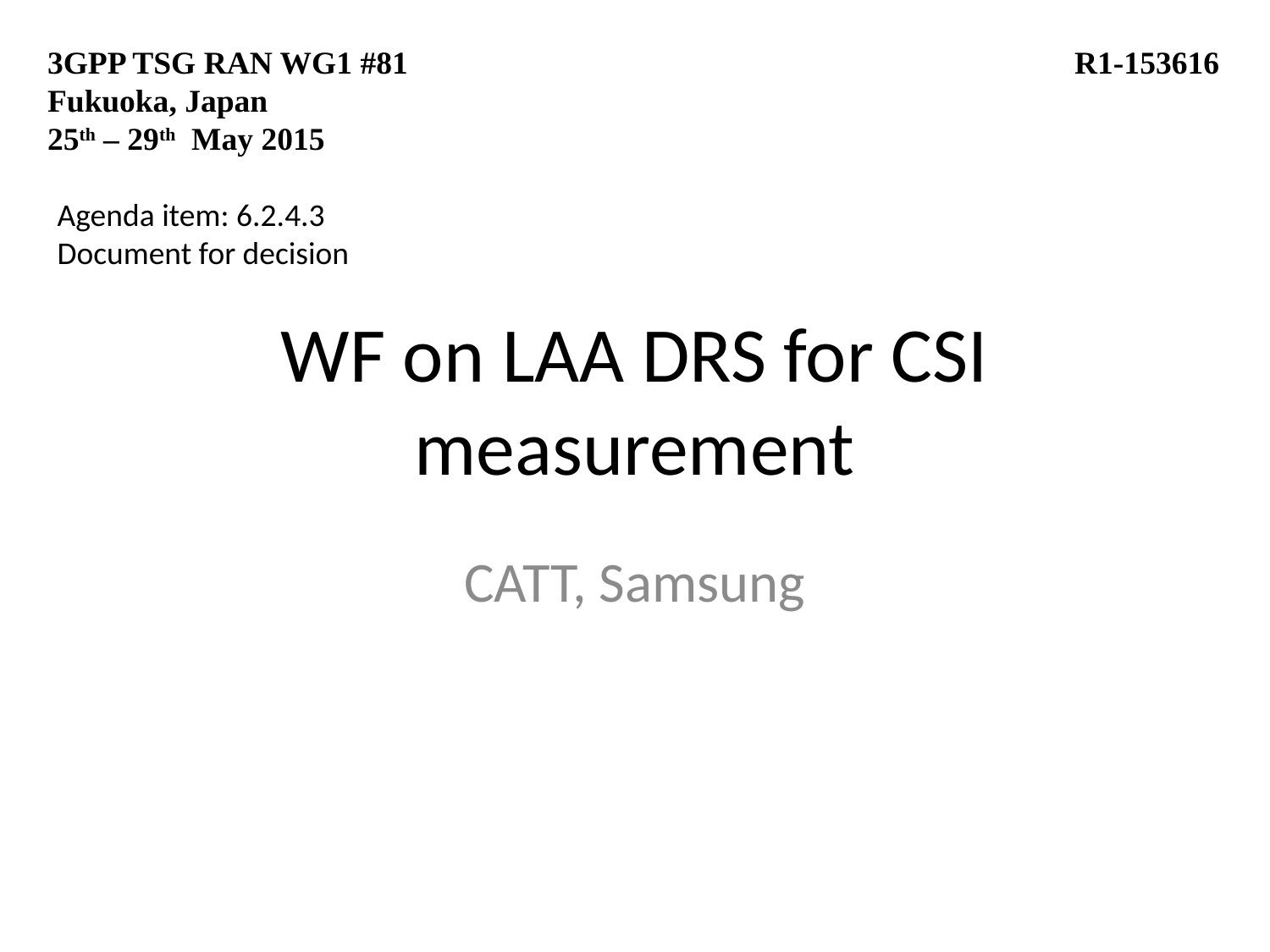

3GPP TSG RAN WG1 #81				                                 R1-153616
Fukuoka, Japan
25th – 29th  May 2015
Agenda item: 6.2.4.3
Document for decision
# WF on LAA DRS for CSI measurement
CATT, Samsung